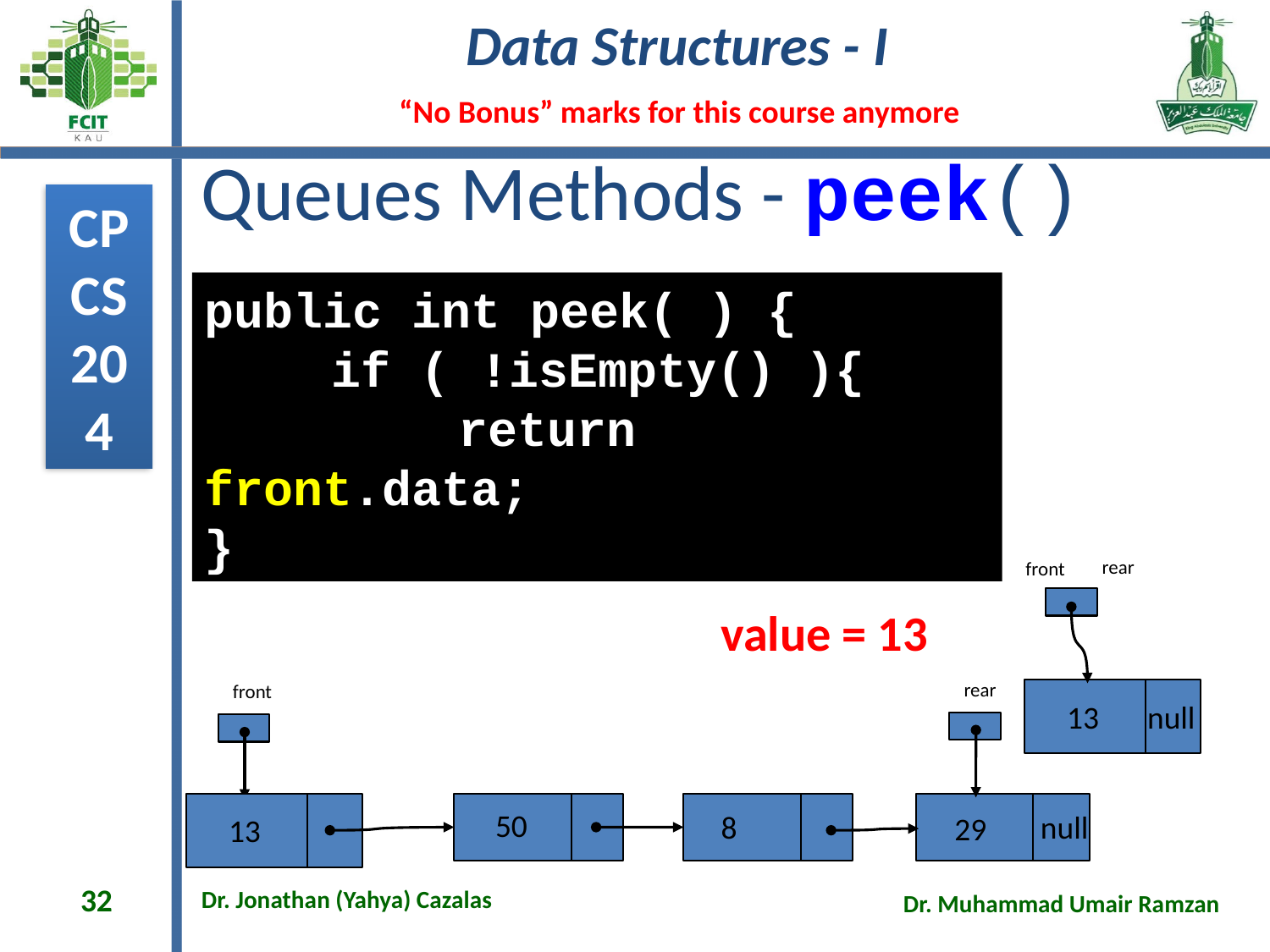

# Queues Methods - peek()
public int peek( ) {
	if ( !isEmpty() ){
		return front.data;
}
rear
front

value = 13
rear
front

13
null

50
8
null
29
13
32